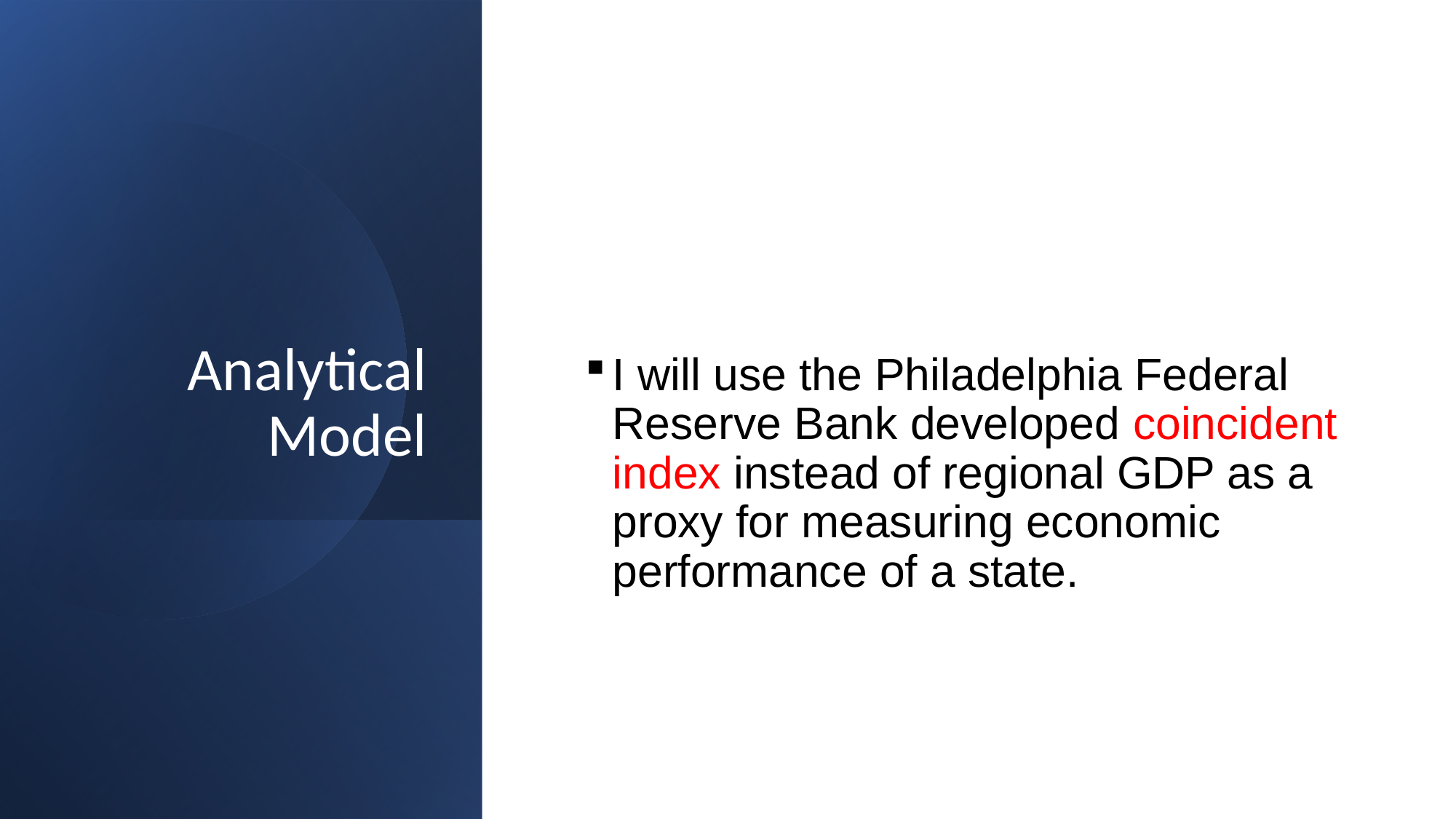

# Analytical Model

I will use the Philadelphia Federal Reserve Bank developed coincident index instead of regional GDP as a proxy for measuring economic performance of a state.